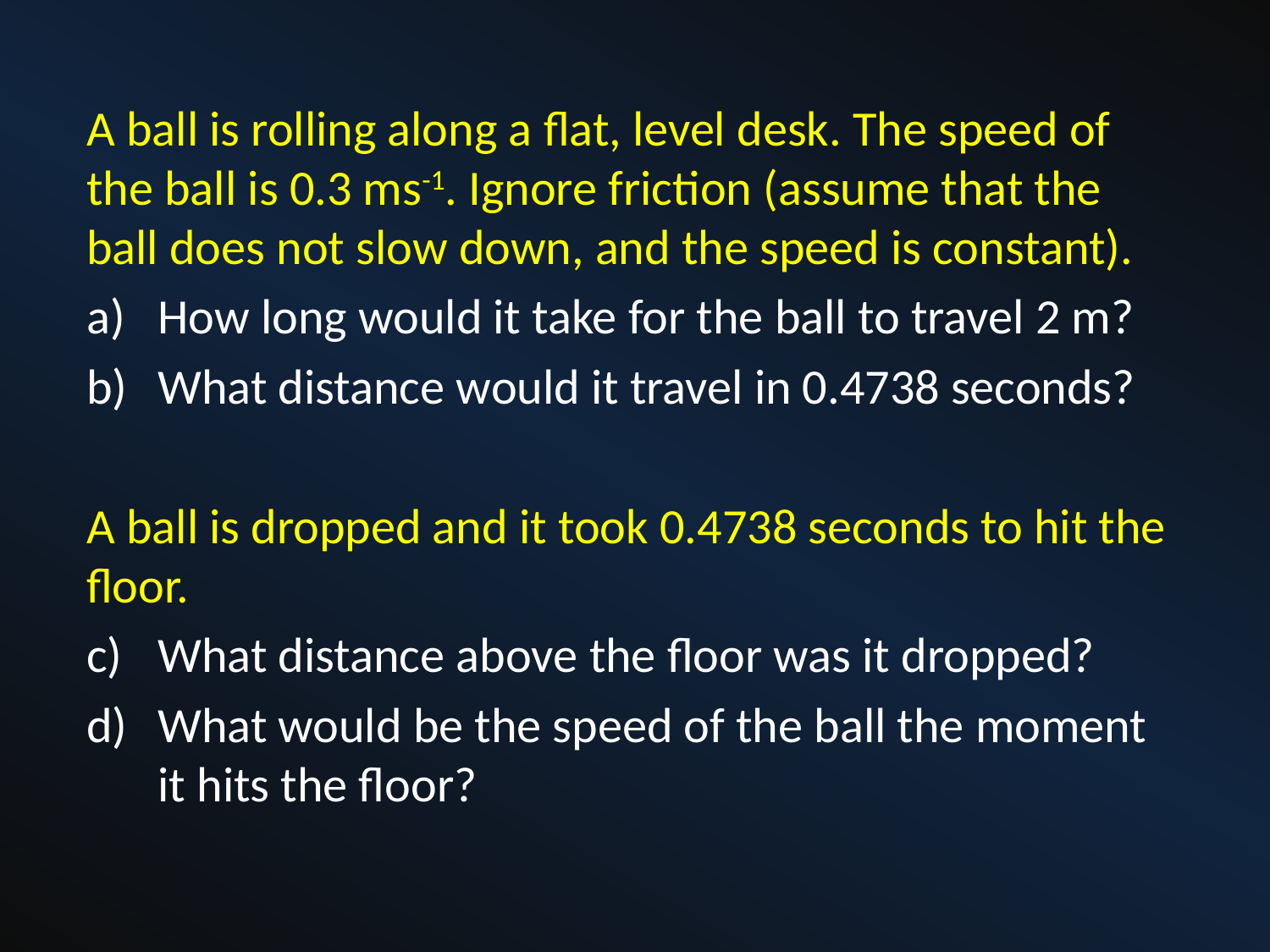

A ball is rolling along a flat, level desk. The speed of the ball is 0.3 ms-1. Ignore friction (assume that the ball does not slow down, and the speed is constant).
How long would it take for the ball to travel 2 m?
What distance would it travel in 0.4738 seconds?

A ball is dropped and it took 0.4738 seconds to hit the floor.
What distance above the floor was it dropped?
What would be the speed of the ball the moment it hits the floor?